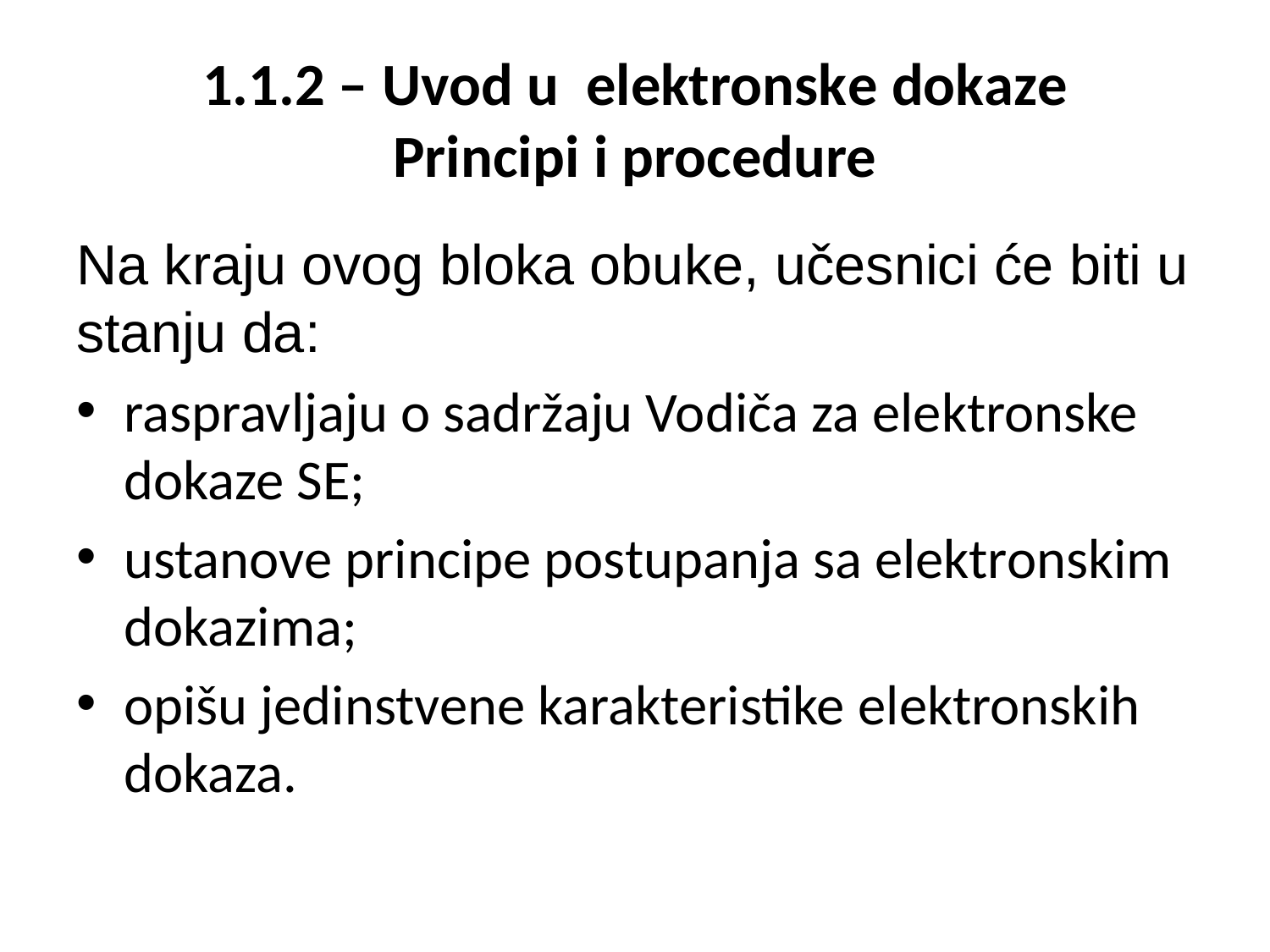

# 1.1.2 – Uvod u  elektronske dokaze Principi i procedure
Na kraju ovog bloka obuke, učesnici će biti u stanju da:
raspravljaju o sadržaju Vodiča za elektronske dokaze SE;
ustanove principe postupanja sa elektronskim dokazima;
opišu jedinstvene karakteristike elektronskih dokaza.